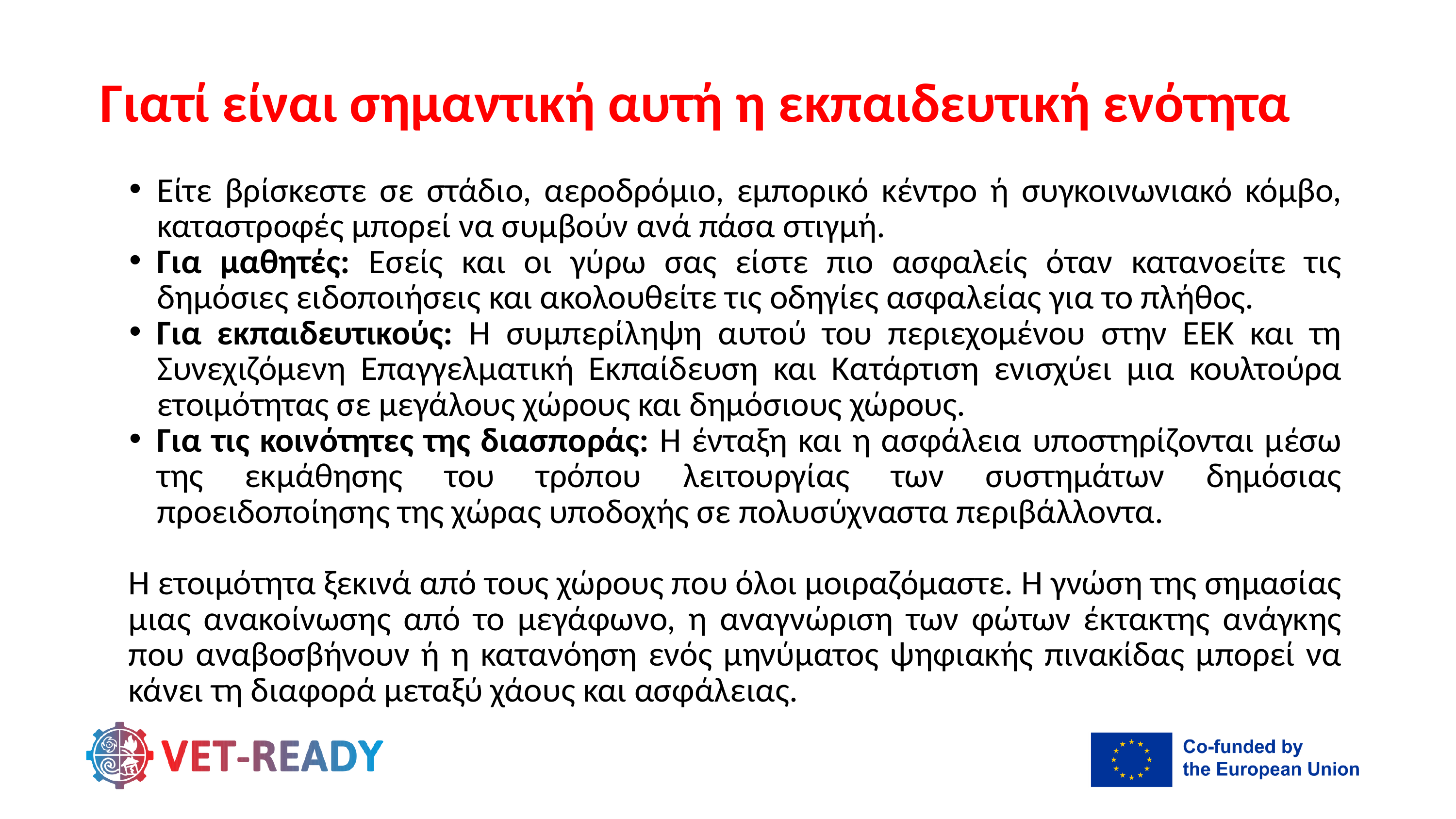

Γιατί είναι σημαντική αυτή η εκπαιδευτική ενότητα
Είτε βρίσκεστε σε στάδιο, αεροδρόμιο, εμπορικό κέντρο ή συγκοινωνιακό κόμβο, καταστροφές μπορεί να συμβούν ανά πάσα στιγμή.
Για μαθητές: Εσείς και οι γύρω σας είστε πιο ασφαλείς όταν κατανοείτε τις δημόσιες ειδοποιήσεις και ακολουθείτε τις οδηγίες ασφαλείας για το πλήθος.
Για εκπαιδευτικούς: Η συμπερίληψη αυτού του περιεχομένου στην ΕΕΚ και τη Συνεχιζόμενη Επαγγελματική Εκπαίδευση και Κατάρτιση ενισχύει μια κουλτούρα ετοιμότητας σε μεγάλους χώρους και δημόσιους χώρους.
Για τις κοινότητες της διασποράς: Η ένταξη και η ασφάλεια υποστηρίζονται μέσω της εκμάθησης του τρόπου λειτουργίας των συστημάτων δημόσιας προειδοποίησης της χώρας υποδοχής σε πολυσύχναστα περιβάλλοντα.

Η ετοιμότητα ξεκινά από τους χώρους που όλοι μοιραζόμαστε. Η γνώση της σημασίας μιας ανακοίνωσης από το μεγάφωνο, η αναγνώριση των φώτων έκτακτης ανάγκης που αναβοσβήνουν ή η κατανόηση ενός μηνύματος ψηφιακής πινακίδας μπορεί να κάνει τη διαφορά μεταξύ χάους και ασφάλειας.